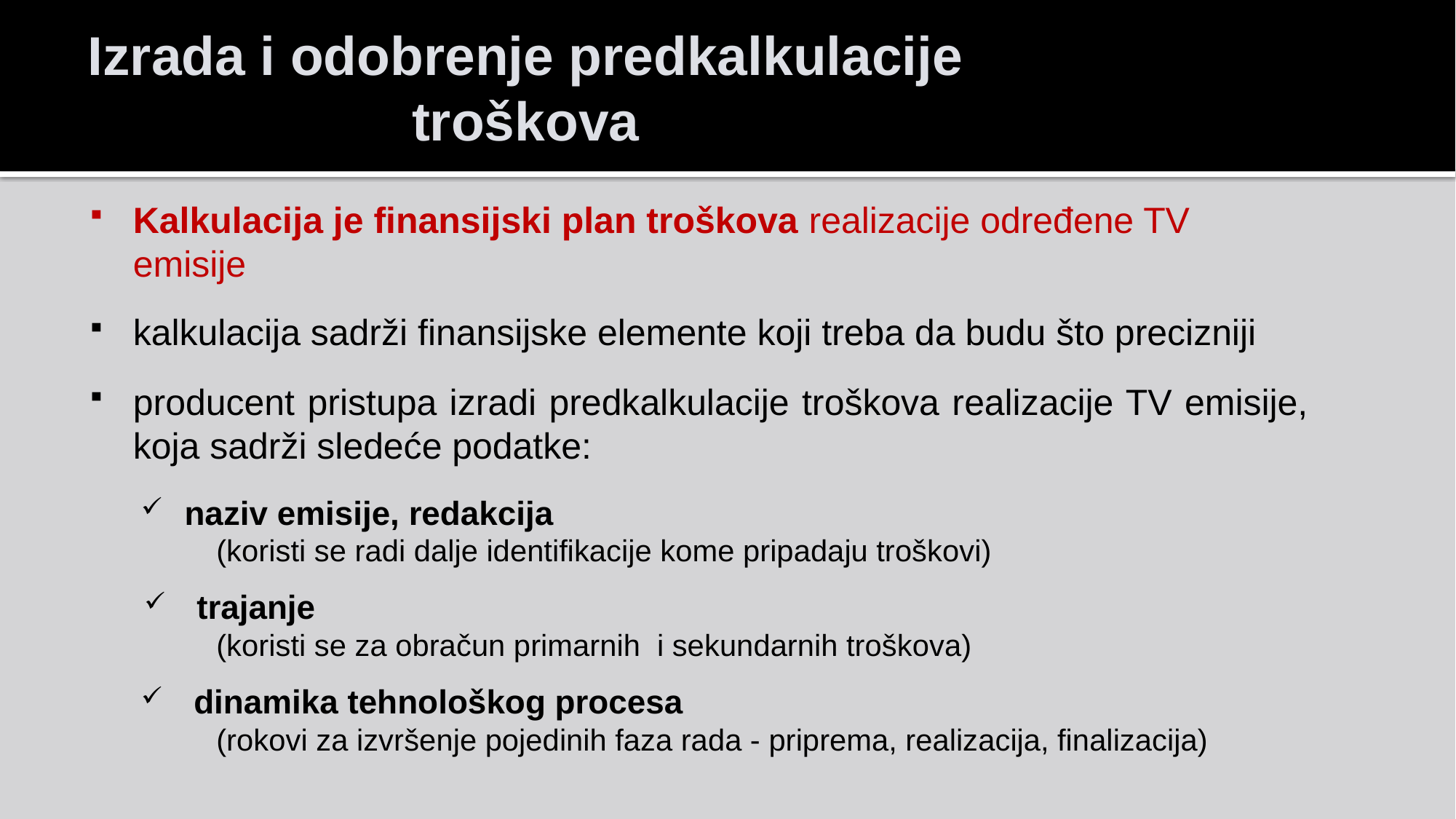

Izrada i odobrenje predkalkulacije troškova

Kalkulacija je finansijski plan troškova realizacije određene TV emisije

kalkulacija sadrži finansijske elemente koji treba da budu što precizniji

producent pristupa izradi predkalkulacije troškova realizacije TV emisije, koja sadrži sledeće podatke:

naziv emisije, redakcija
         (koristi se radi dalje identifikacije kome pripadaju troškovi)

  trajanje
         (koristi se za obračun primarnih  i sekundarnih troškova)

  dinamika tehnološkog procesa
         (rokovi za izvršenje pojedinih faza rada - priprema, realizacija, finalizacija)